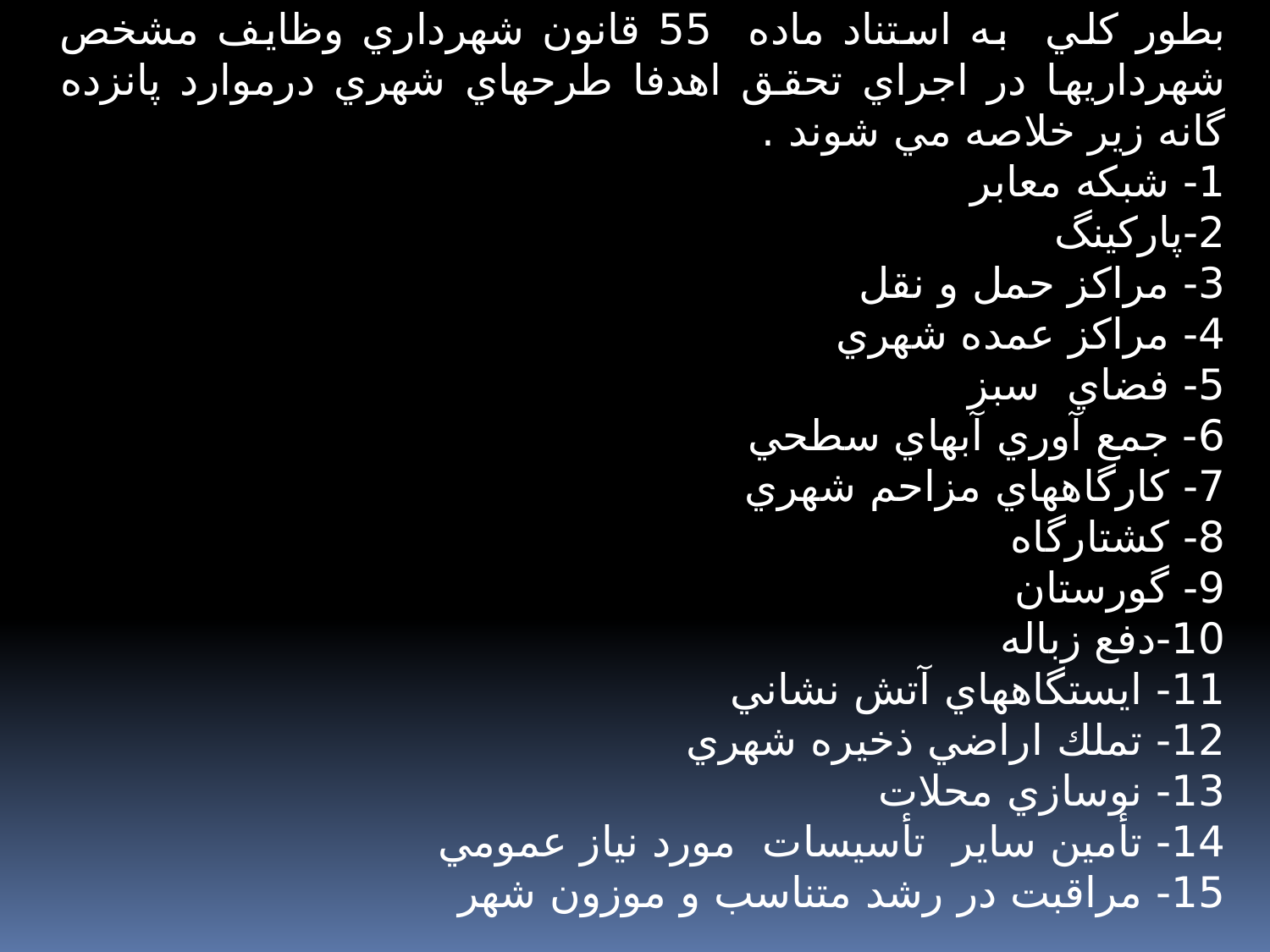

بطور كلي  به استناد ماده  55 قانون شهرداري وظايف مشخص شهرداريها در اجراي تحقق اهدفا طرحهاي شهري درموارد پانزده گانه زير خلاصه مي شوند .
1- شبكه معابر
2-پاركينگ
3- مراكز حمل و نقل
4- مراكز عمده شهري
5- فضاي  سبز
6- جمع آوري آبهاي سطحي
7- كارگاههاي مزاحم شهري
8- كشتارگاه
9- گورستان
10-دفع زباله
11- ايستگاههاي آتش نشاني
12- تملك اراضي ذخيره شهري
13- نوسازي محلات
14- تأمين ساير  تأسيسات  مورد نياز عمومي
15- مراقبت در رشد متناسب و موزون شهر